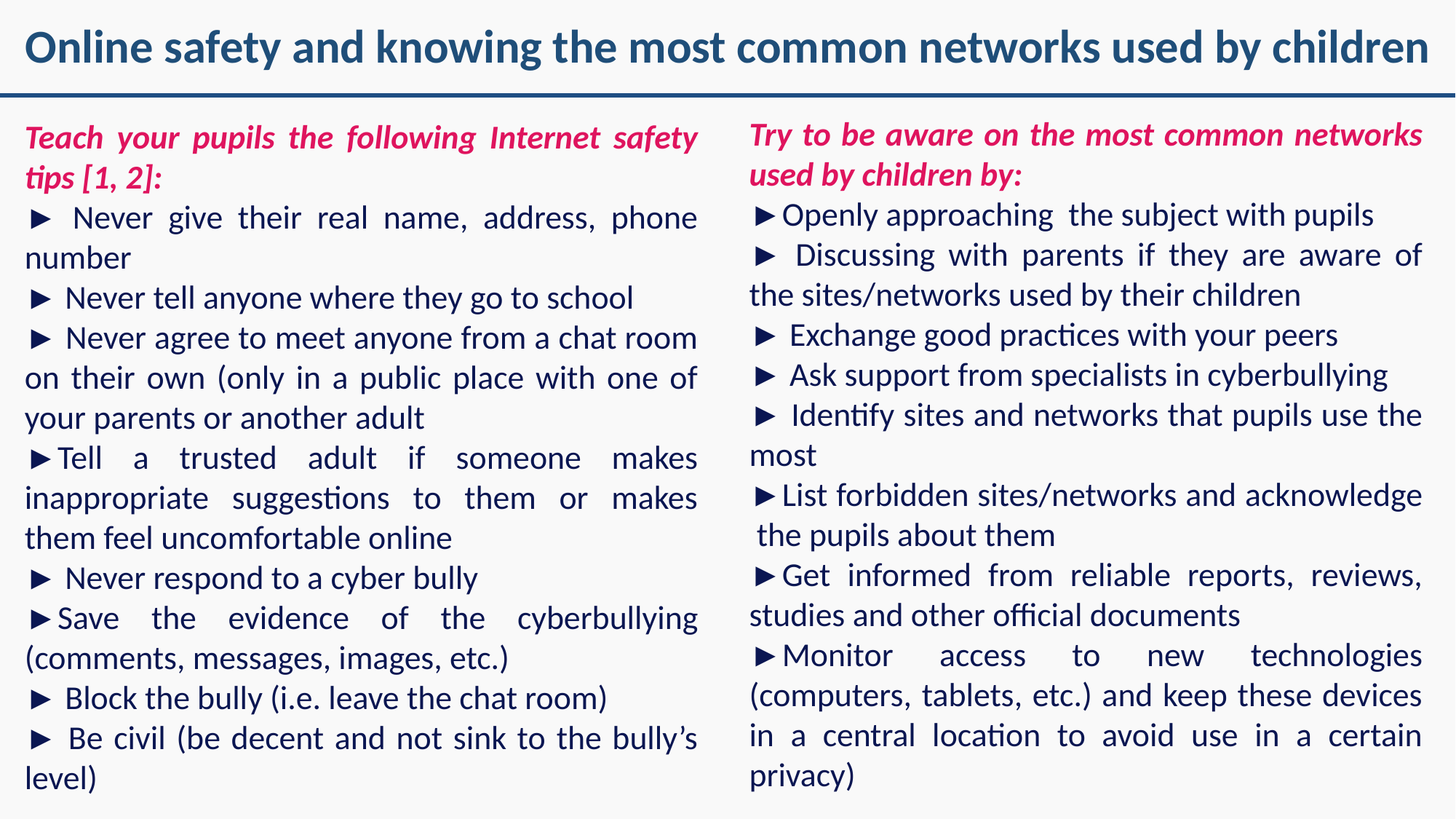

# Online safety and knowing the most common networks used by children
Try to be aware on the most common networks used by children by:
►Openly approaching  the subject with pupils
► Discussing with parents if they are aware of the sites/networks used by their children
► Exchange good practices with your peers
► Ask support from specialists in cyberbullying
► Identify sites and networks that pupils use the most
►List forbidden sites/networks and acknowledge  the pupils about them
►Get informed from reliable reports, reviews, studies and other official documents
►Monitor access to new technologies (computers, tablets, etc.) and keep these devices in a central location to avoid use in a certain privacy)

No underage  Facebooking (no one under the age of 13 is permitted to join Facebook)!

Teach your pupils the following Internet safety tips [1, 2]:
► Never give their real name, address, phone number
► Never tell anyone where they go to school
► Never agree to meet anyone from a chat room on their own (only in a public place with one of your parents or another adult
►Tell a trusted adult if someone makes inappropriate suggestions to them or makes them feel uncomfortable online
► Never respond to a cyber bully
►Save the evidence of the cyberbullying (comments, messages, images, etc.)
► Block the bully (i.e. leave the chat room)
► Be civil (be decent and not sink to the bully’s level)